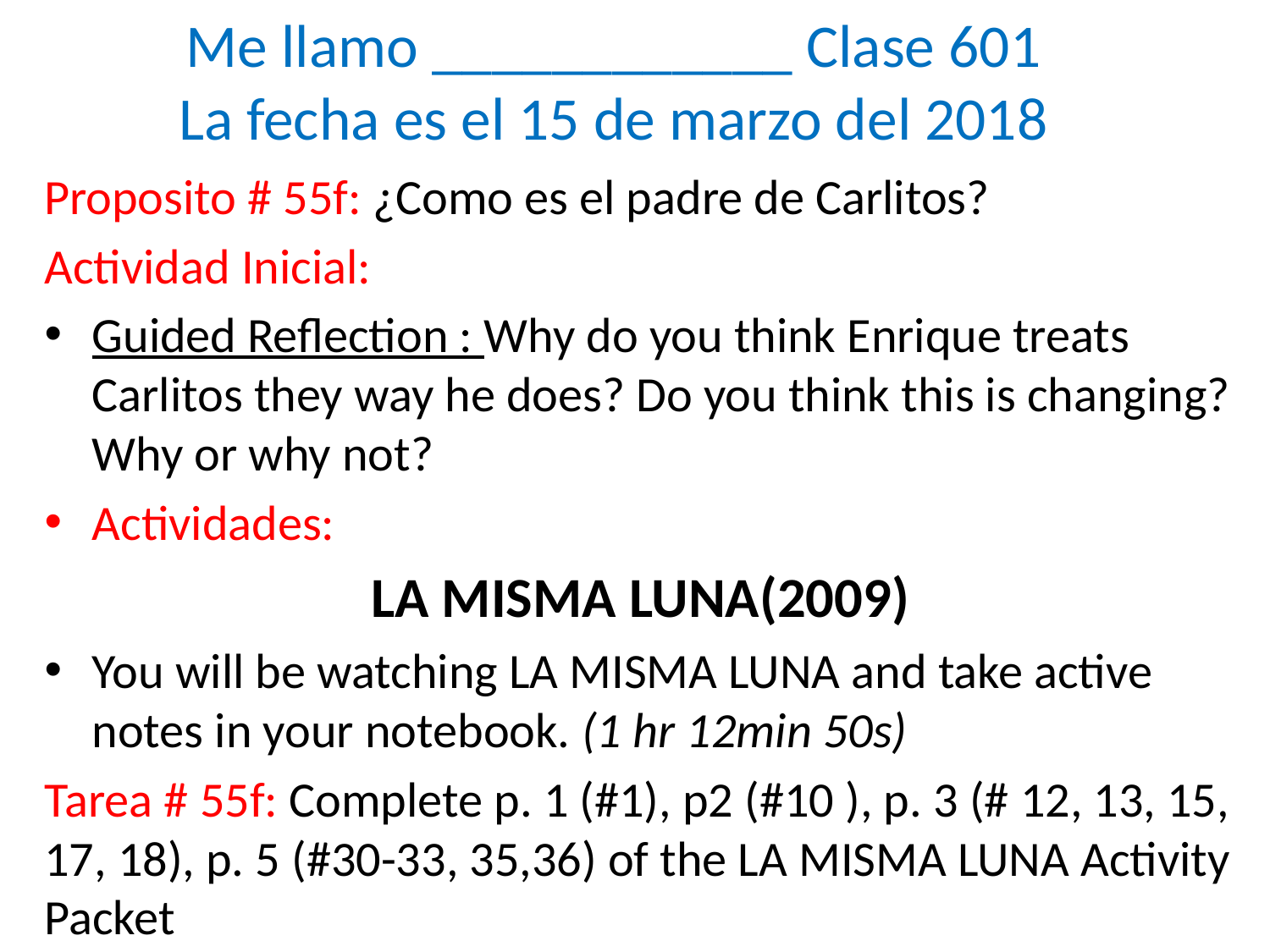

# Me llamo ____________ Clase 601 La fecha es el 15 de marzo del 2018
Proposito # 55f: ¿Como es el padre de Carlitos?
Actividad Inicial:
Guided Reflection : Why do you think Enrique treats Carlitos they way he does? Do you think this is changing? Why or why not?
Actividades:
LA MISMA LUNA(2009)
You will be watching LA MISMA LUNA and take active notes in your notebook. (1 hr 12min 50s)
Tarea # 55f: Complete p. 1 (#1), p2 (#10 ), p. 3 (# 12, 13, 15, 17, 18), p. 5 (#30-33, 35,36) of the LA MISMA LUNA Activity Packet